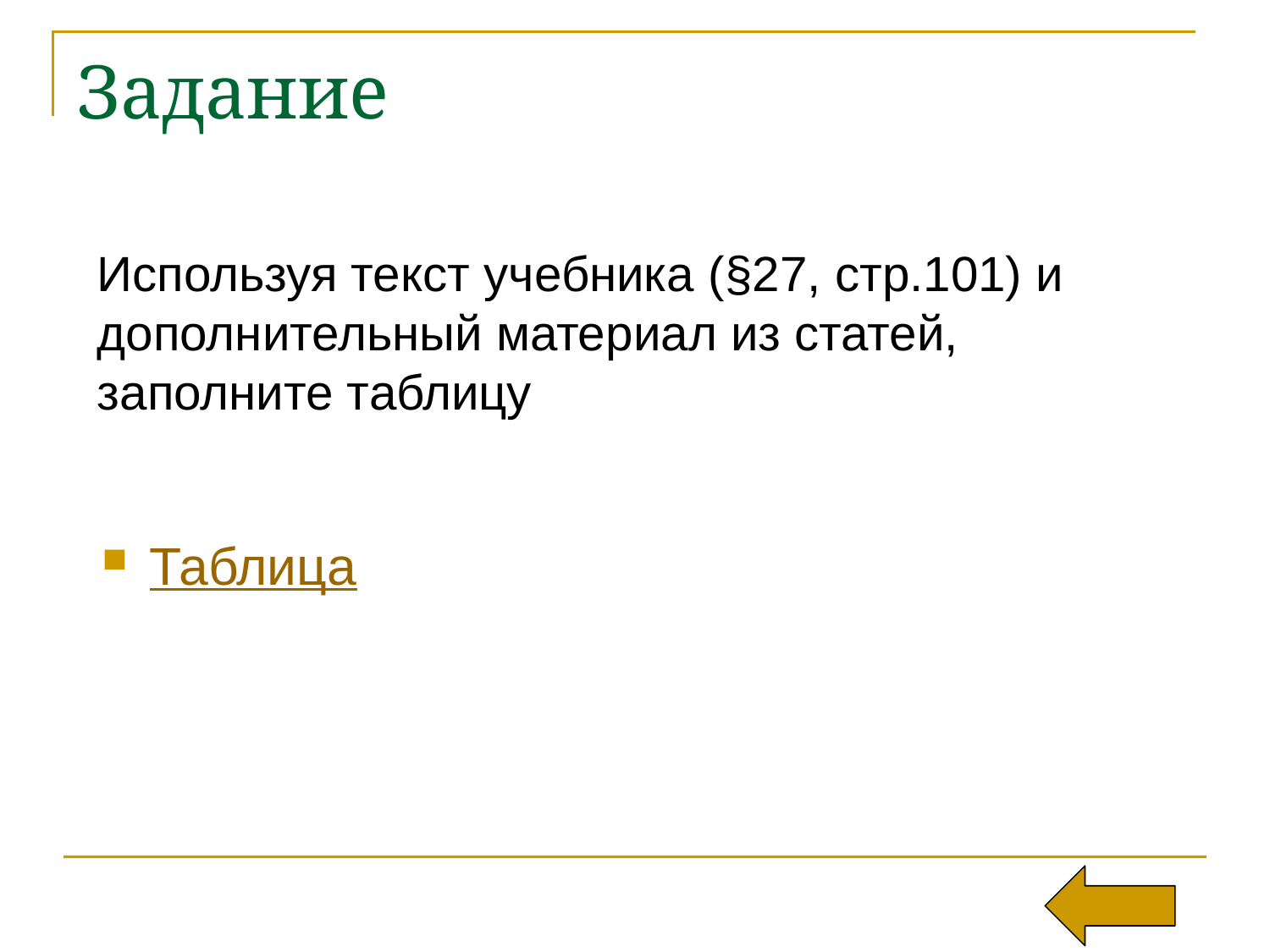

# Задание
Используя текст учебника (§27, стр.101) и дополнительный материал из статей, заполните таблицу
Таблица